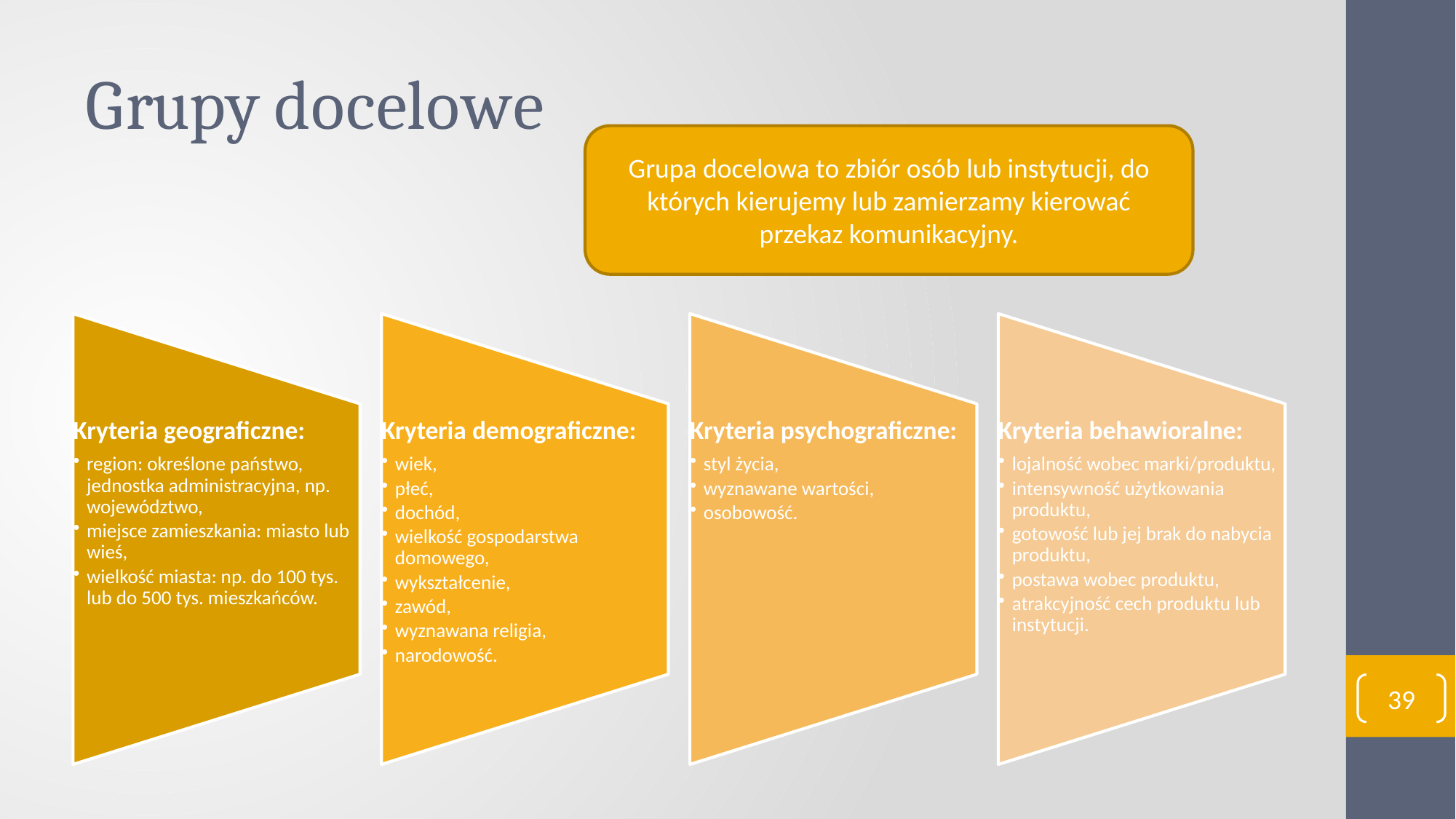

# Grupy docelowe
Grupa docelowa to zbiór osób lub instytucji, do których kierujemy lub zamierzamy kierować przekaz komunikacyjny.
Kryteria geograficzne:
region: określone państwo, jednostka administracyjna, np. województwo,
miejsce zamieszkania: miasto lub wieś,
wielkość miasta: np. do 100 tys. lub do 500 tys. mieszkańców.
Kryteria demograficzne:
wiek,
płeć,
dochód,
wielkość gospodarstwa domowego,
wykształcenie,
zawód,
wyznawana religia,
narodowość.
Kryteria psychograficzne:
styl życia,
wyznawane wartości,
osobowość.
Kryteria behawioralne:
lojalność wobec marki/produktu,
intensywność użytkowania produktu,
gotowość lub jej brak do nabycia produktu,
postawa wobec produktu,
atrakcyjność cech produktu lub instytucji.
39